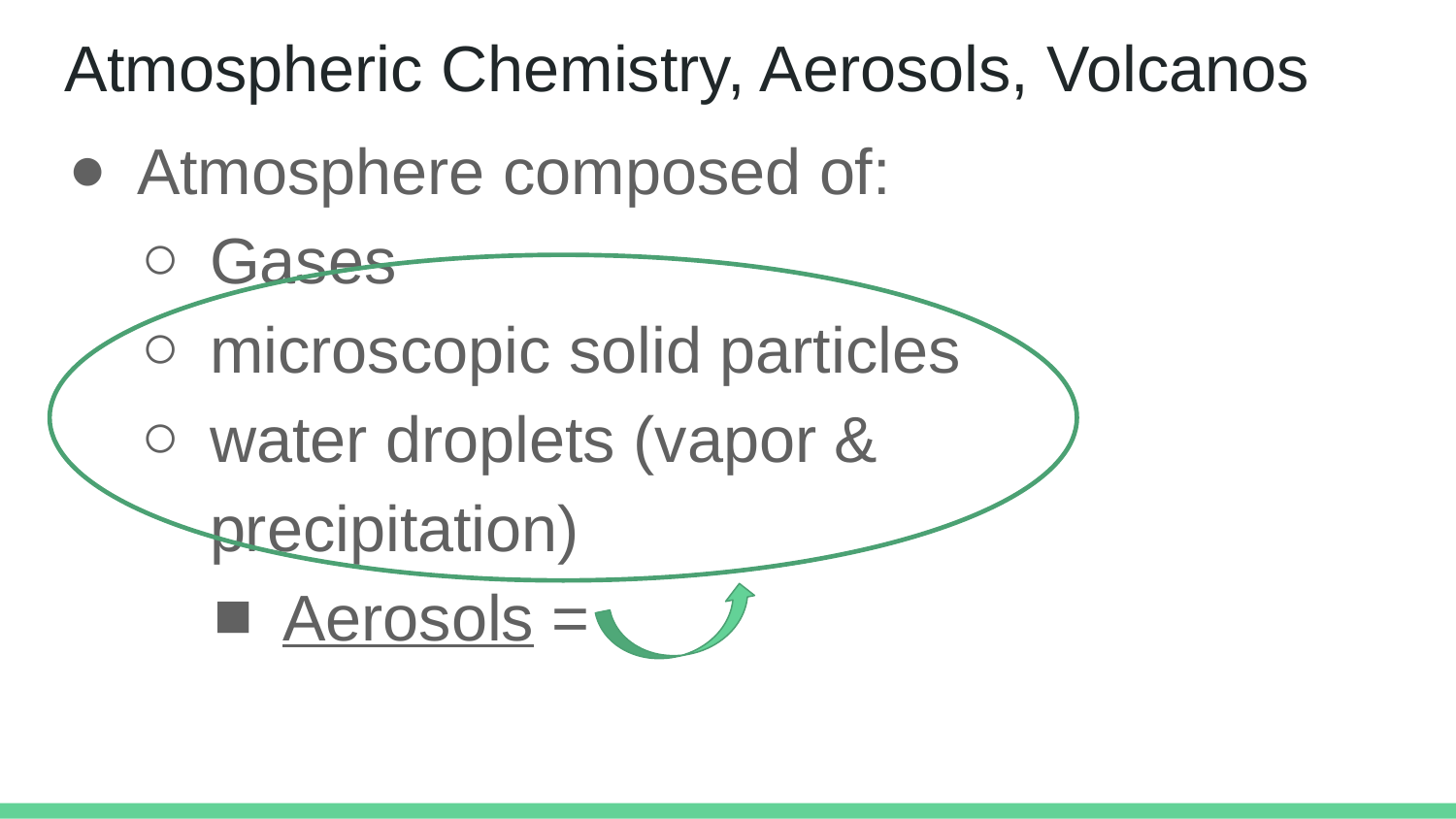

# Atmospheric Chemistry, Aerosols, Volcanos

Atmosphere composed of:
Gases
microscopic solid particles
water droplets (vapor & precipitation)
Aerosols =